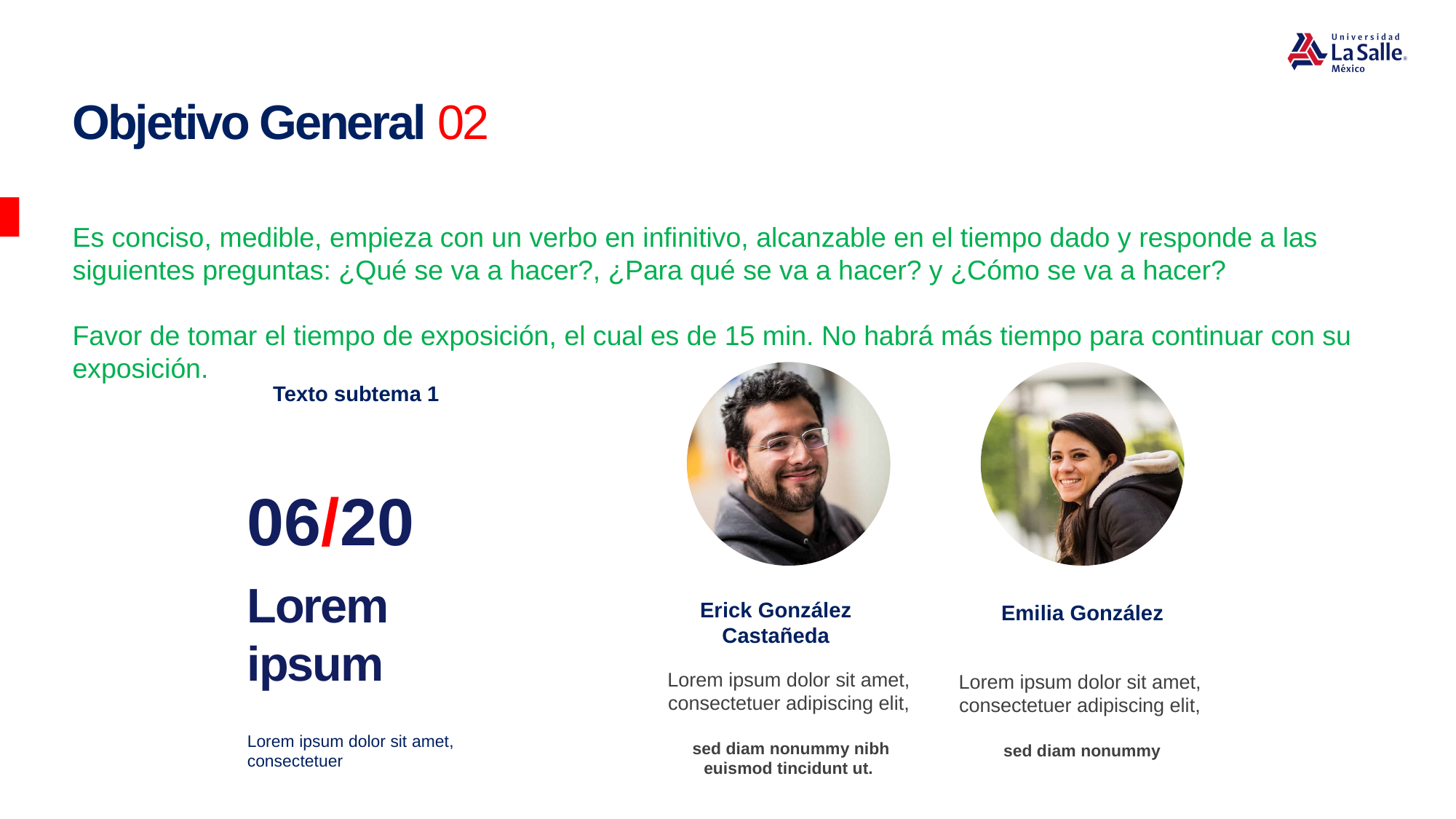

Objetivo General 02

Es conciso, medible, empieza con un verbo en infinitivo, alcanzable en el tiempo dado y responde a las siguientes preguntas: ¿Qué se va a hacer?, ¿Para qué se va a hacer? y ¿Cómo se va a hacer?

Favor de tomar el tiempo de exposición, el cual es de 15 min. No habrá más tiempo para continuar con su exposición.

Texto subtema 1
06/20
Lorem ipsum
Erick González Castañeda
Emilia González
Lorem ipsum dolor sit amet, consectetuer adipiscing elit,

 sed diam nonummy nibh euismod tincidunt ut.
Lorem ipsum dolor sit amet, consectetuer adipiscing elit,

 sed diam nonummy
Lorem ipsum dolor sit amet, consectetuer